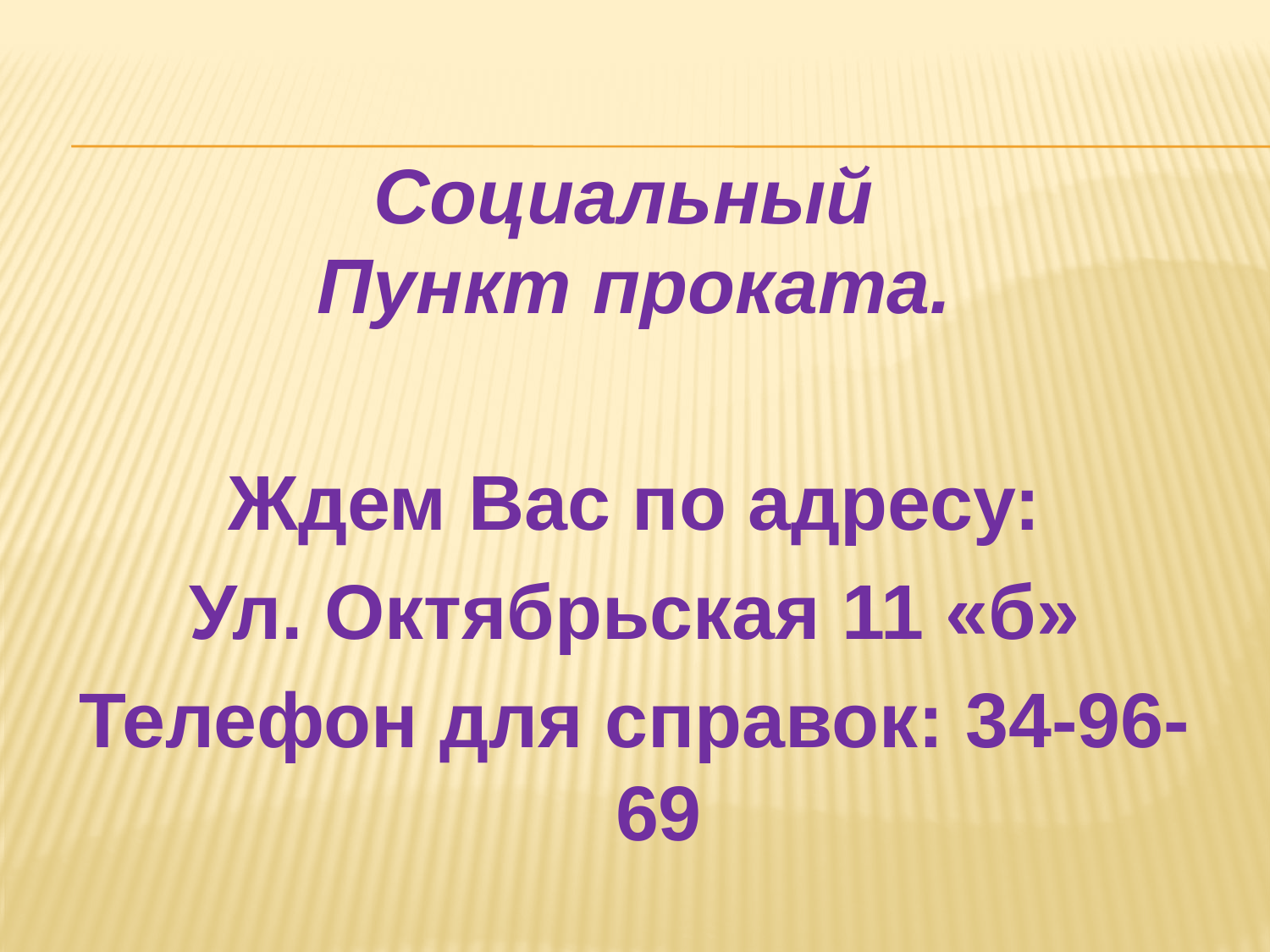

Социальный
Пункт проката.

Ждем Вас по адресу:
Ул. Октябрьская 11 «б»
Телефон для справок: 34-96-69